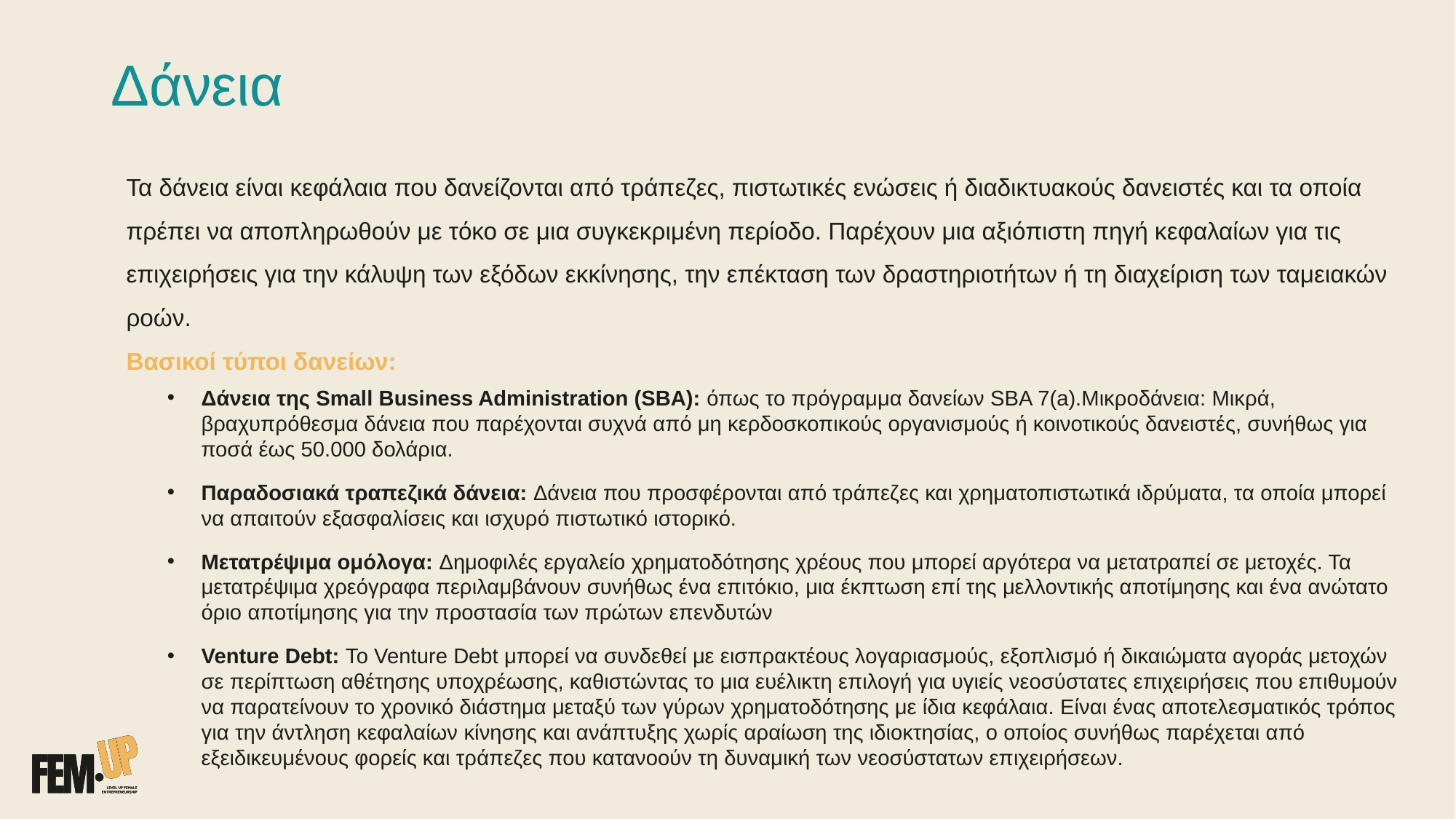

# Δάνεια
Τα δάνεια είναι κεφάλαια που δανείζονται από τράπεζες, πιστωτικές ενώσεις ή διαδικτυακούς δανειστές και τα οποία πρέπει να αποπληρωθούν με τόκο σε μια συγκεκριμένη περίοδο. Παρέχουν μια αξιόπιστη πηγή κεφαλαίων για τις επιχειρήσεις για την κάλυψη των εξόδων εκκίνησης, την επέκταση των δραστηριοτήτων ή τη διαχείριση των ταμειακών ροών.
Βασικοί τύποι δανείων:
Δάνεια της Small Business Administration (SBA): όπως το πρόγραμμα δανείων SBA 7(a).Μικροδάνεια: Μικρά, βραχυπρόθεσμα δάνεια που παρέχονται συχνά από μη κερδοσκοπικούς οργανισμούς ή κοινοτικούς δανειστές, συνήθως για ποσά έως 50.000 δολάρια.
Παραδοσιακά τραπεζικά δάνεια: Δάνεια που προσφέρονται από τράπεζες και χρηματοπιστωτικά ιδρύματα, τα οποία μπορεί να απαιτούν εξασφαλίσεις και ισχυρό πιστωτικό ιστορικό.
Μετατρέψιμα ομόλογα: Δημοφιλές εργαλείο χρηματοδότησης χρέους που μπορεί αργότερα να μετατραπεί σε μετοχές. Τα μετατρέψιμα χρεόγραφα περιλαμβάνουν συνήθως ένα επιτόκιο, μια έκπτωση επί της μελλοντικής αποτίμησης και ένα ανώτατο όριο αποτίμησης για την προστασία των πρώτων επενδυτών
Venture Debt: Το Venture Debt μπορεί να συνδεθεί με εισπρακτέους λογαριασμούς, εξοπλισμό ή δικαιώματα αγοράς μετοχών σε περίπτωση αθέτησης υποχρέωσης, καθιστώντας το μια ευέλικτη επιλογή για υγιείς νεοσύστατες επιχειρήσεις που επιθυμούν να παρατείνουν το χρονικό διάστημα μεταξύ των γύρων χρηματοδότησης με ίδια κεφάλαια. Είναι ένας αποτελεσματικός τρόπος για την άντληση κεφαλαίων κίνησης και ανάπτυξης χωρίς αραίωση της ιδιοκτησίας, ο οποίος συνήθως παρέχεται από εξειδικευμένους φορείς και τράπεζες που κατανοούν τη δυναμική των νεοσύστατων επιχειρήσεων.